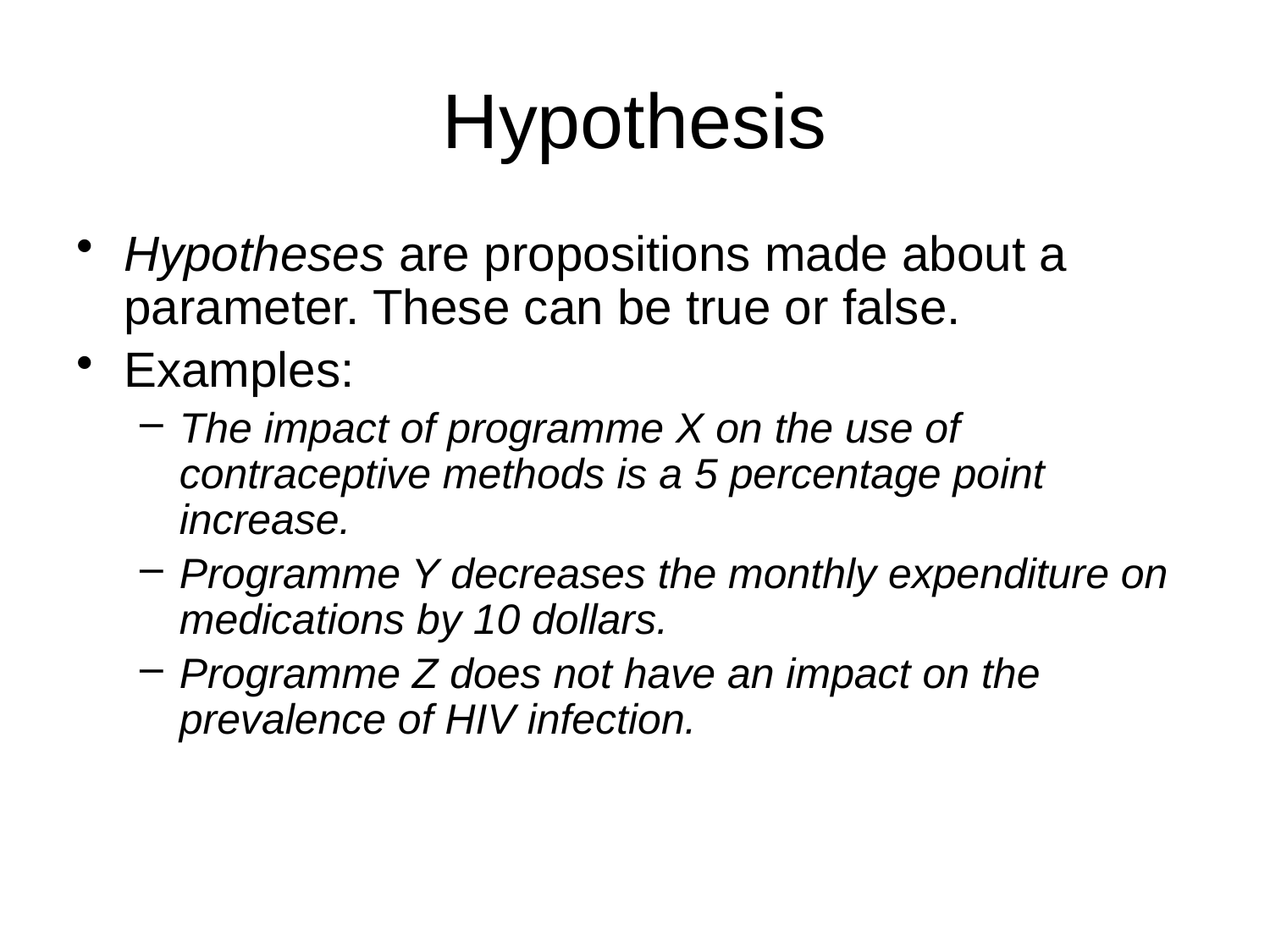

Hypothesis
Hypotheses are propositions made about a parameter. These can be true or false.
Examples:
The impact of programme X on the use of contraceptive methods is a 5 percentage point increase.
Programme Y decreases the monthly expenditure on medications by 10 dollars.
Programme Z does not have an impact on the prevalence of HIV infection.